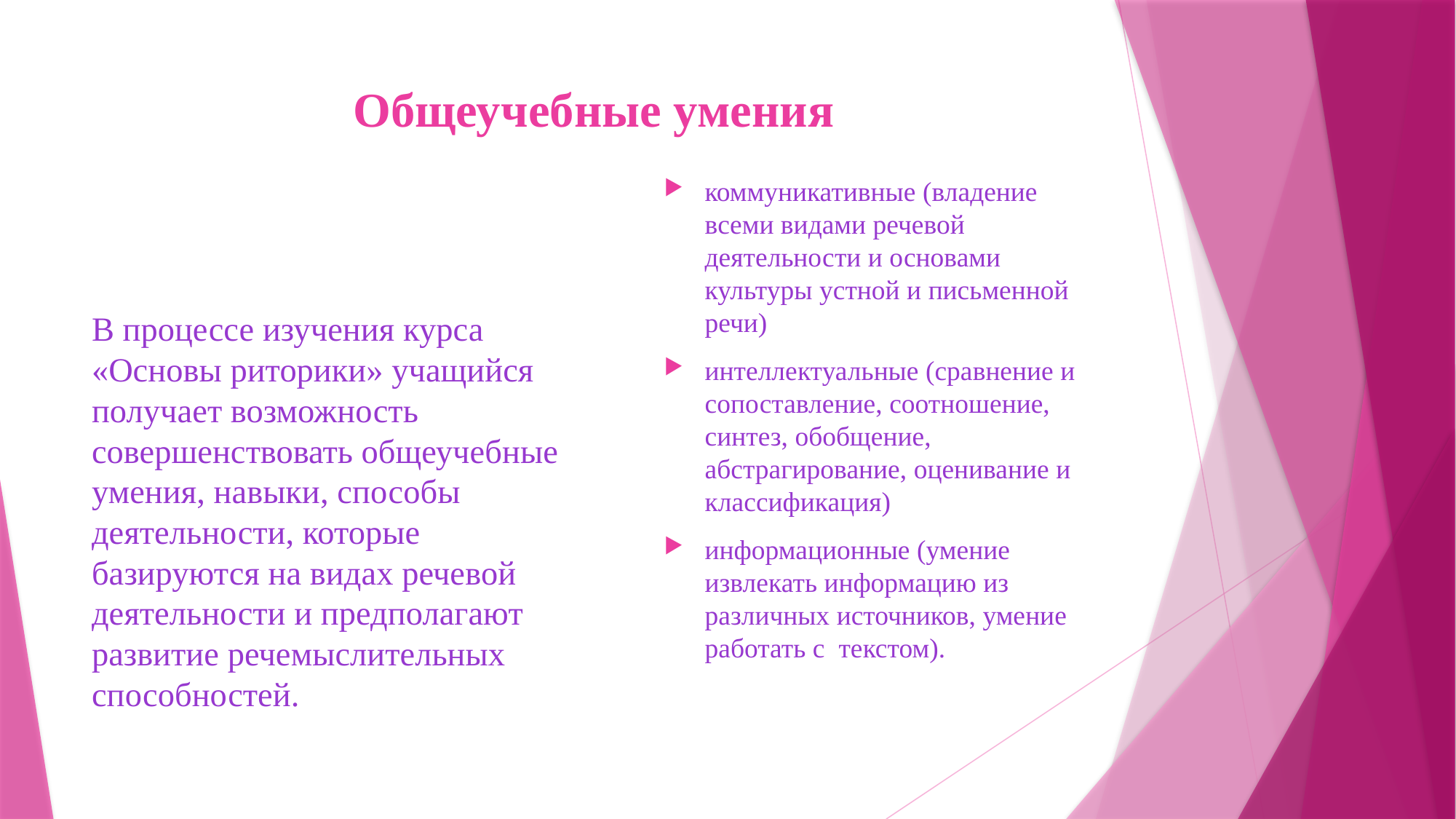

# Общеучебные умения
коммуникативные (владение всеми видами речевой деятельности и основами культуры устной и письменной речи)
интеллектуальные (сравнение и сопоставление, соотношение, синтез, обобщение, абстрагирование, оценивание и классификация)
информационные (умение извлекать информацию из различных источников, умение работать с  текстом).

В процессе изучения курса «Основы риторики» учащийся получает возможность совершенствовать общеучебные умения, навыки, способы деятельности, которые базируются на видах речевой деятельности и предполагают развитие речемыслительных способностей.